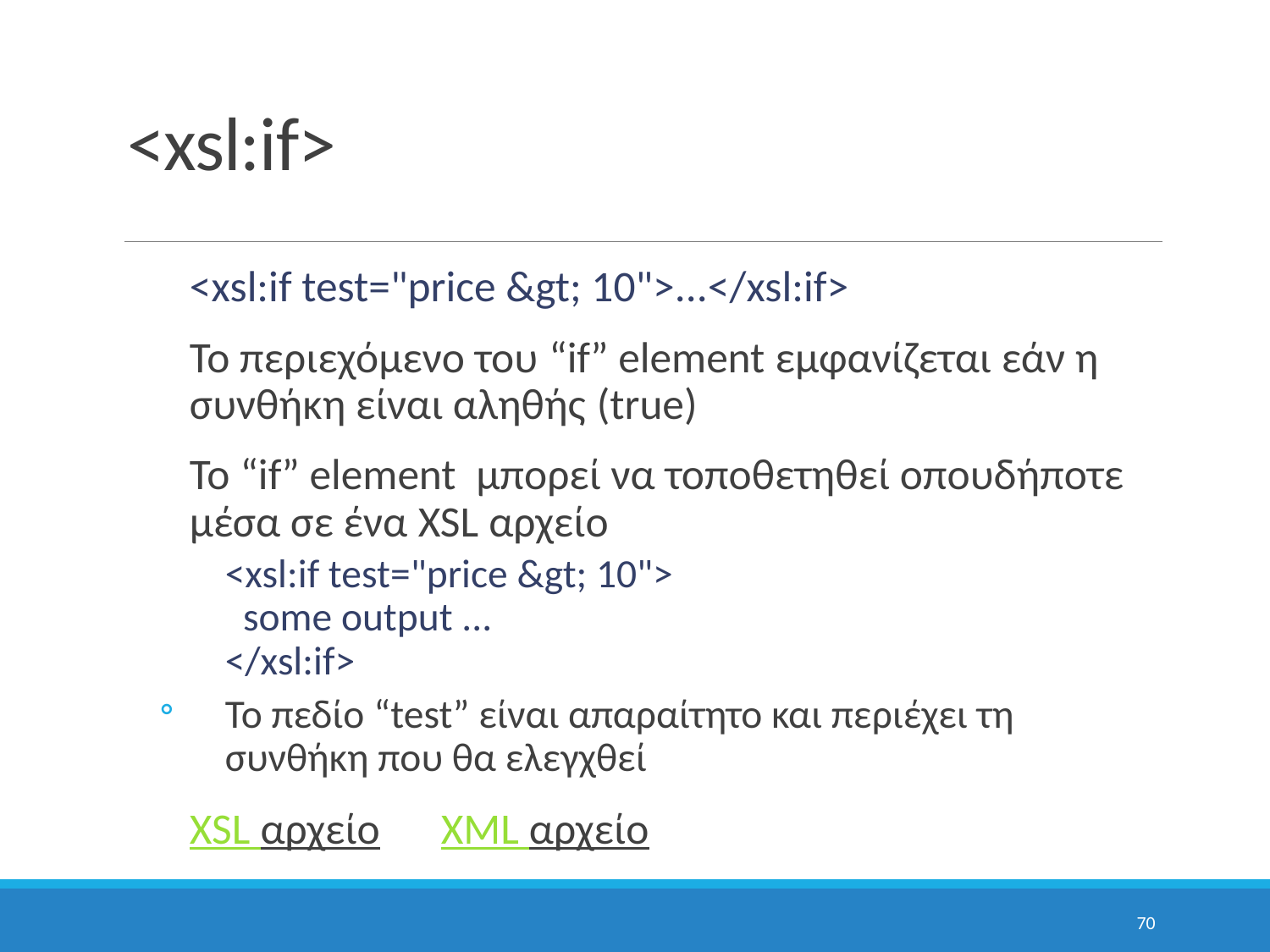

# <xsl:if>
	<xsl:if test="price &gt; 10">...</xsl:if>
Το περιεχόμενο του “if” element εμφανίζεται εάν η συνθήκη είναι αληθής (true)
Το “if” element  μπορεί να τοποθετηθεί οπουδήποτε μέσα σε ένα XSL αρχείο
	<xsl:if test="price &gt; 10">
  some output ...
</xsl:if>
Το πεδίο “test” είναι απαραίτητο και περιέχει τη συνθήκη που θα ελεγχθεί
		XSL αρχείο				 XML αρχείο
70